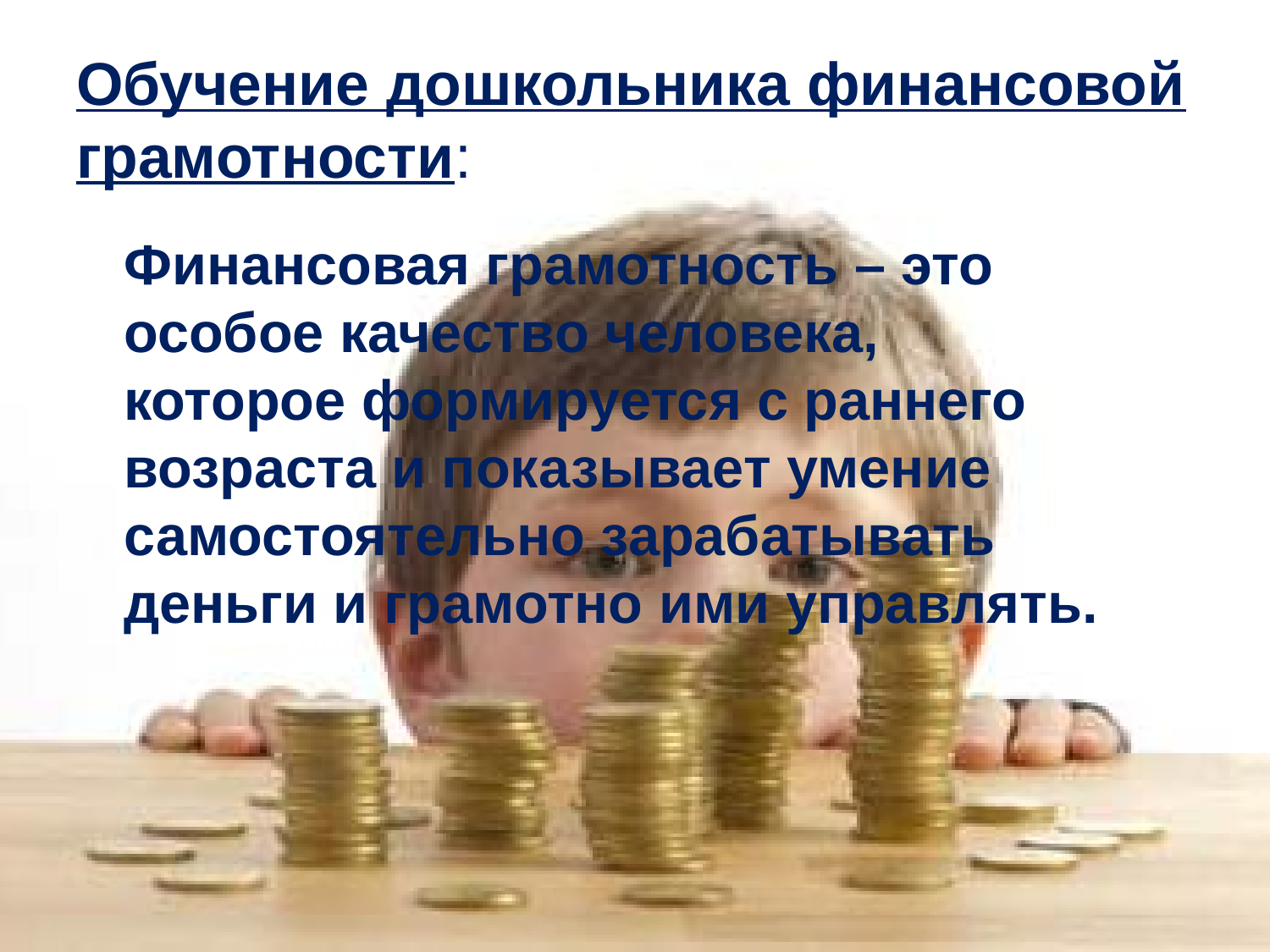

# Обучение дошкольника финансовой грамотности:
	Финансовая грамотность – это особое качество человека, которое формируется с раннего возраста и показывает умение самостоятельно зарабатывать деньги и грамотно ими управлять.